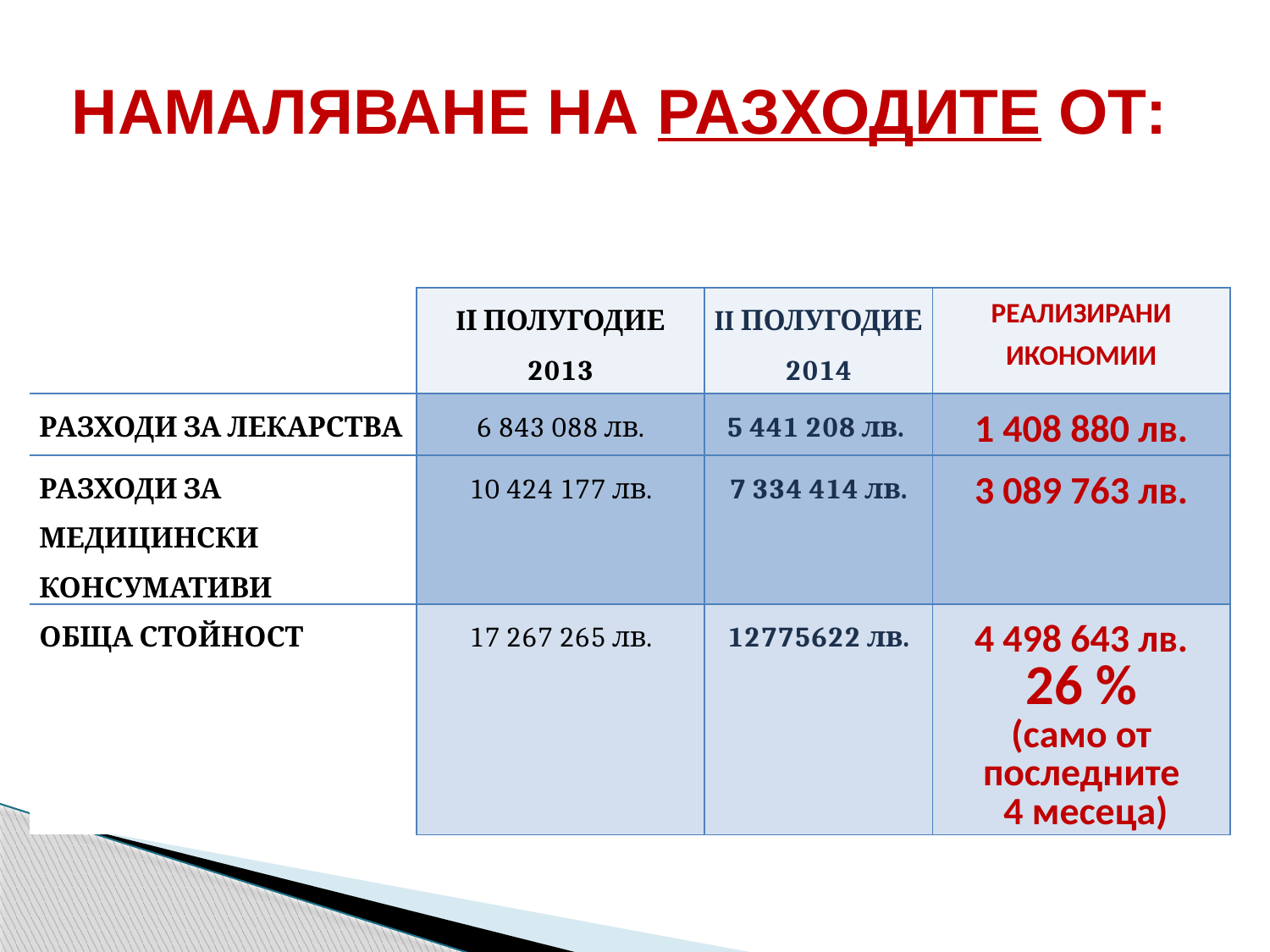

# НАМАЛЯВАНЕ НА РАЗХОДИТЕ ОТ:
|  | IІ ПОЛУГОДИЕ 2013 | II ПОЛУГОДИЕ 2014 | РЕАЛИЗИРАНИ ИКОНОМИИ |
| --- | --- | --- | --- |
| РАЗХОДИ ЗА ЛЕКАРСТВА | 6 843 088 лв. | 5 441 208 лв. | 1 408 880 лв. |
| РАЗХОДИ ЗА МЕДИЦИНСКИ КОНСУМАТИВИ | 10 424 177 лв. | 7 334 414 лв. | 3 089 763 лв. |
| ОБЩА СТОЙНОСТ | 17 267 265 лв. | 12775622 лв. | 4 498 643 лв. 26 % (само от последните 4 месеца) |